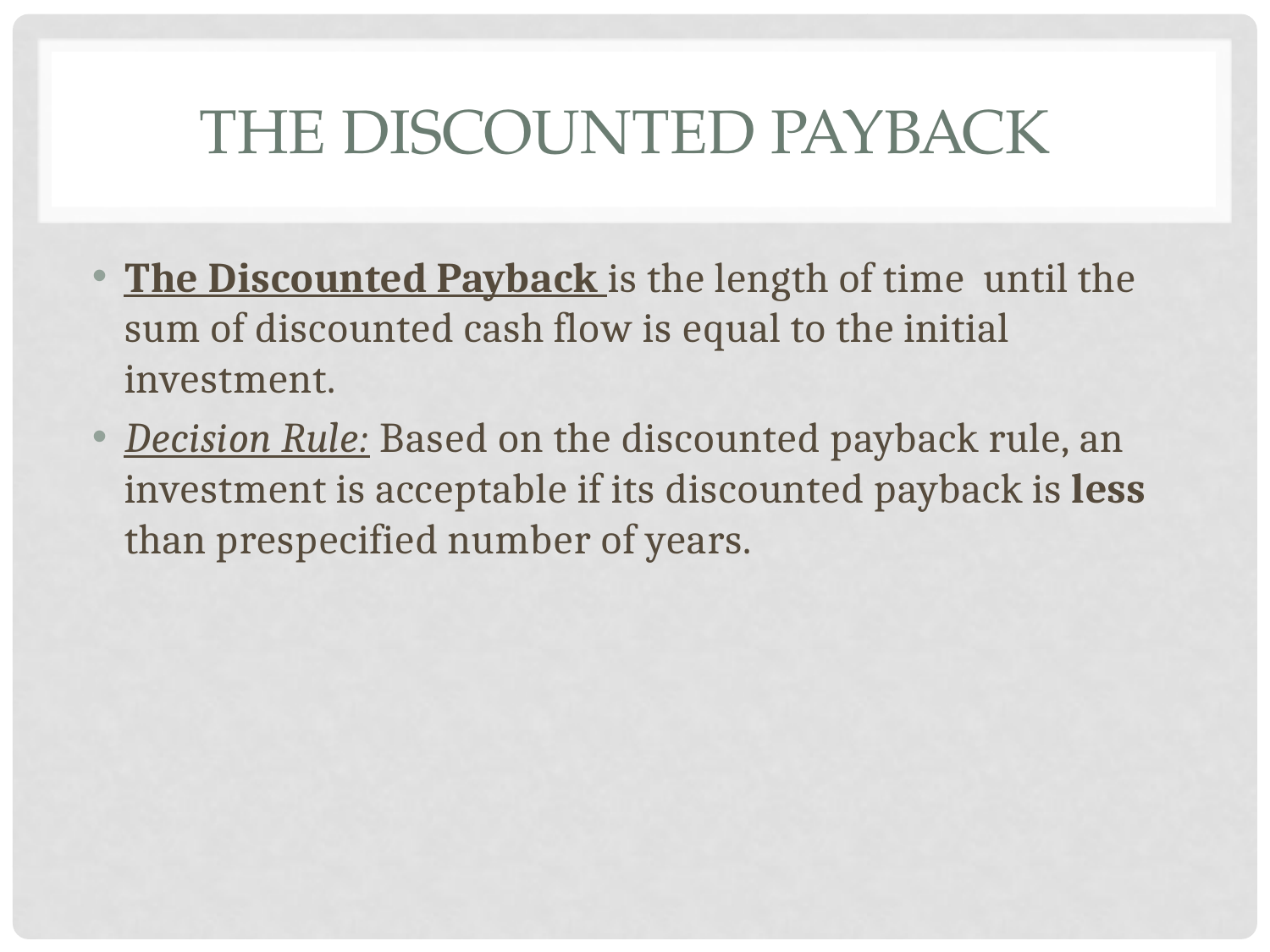

# The Discounted Payback
The Discounted Payback is the length of time  until the sum of discounted cash flow is equal to the initial investment.
Decision Rule: Based on the discounted payback rule, an investment is acceptable if its discounted payback is less than prespecified number of years.